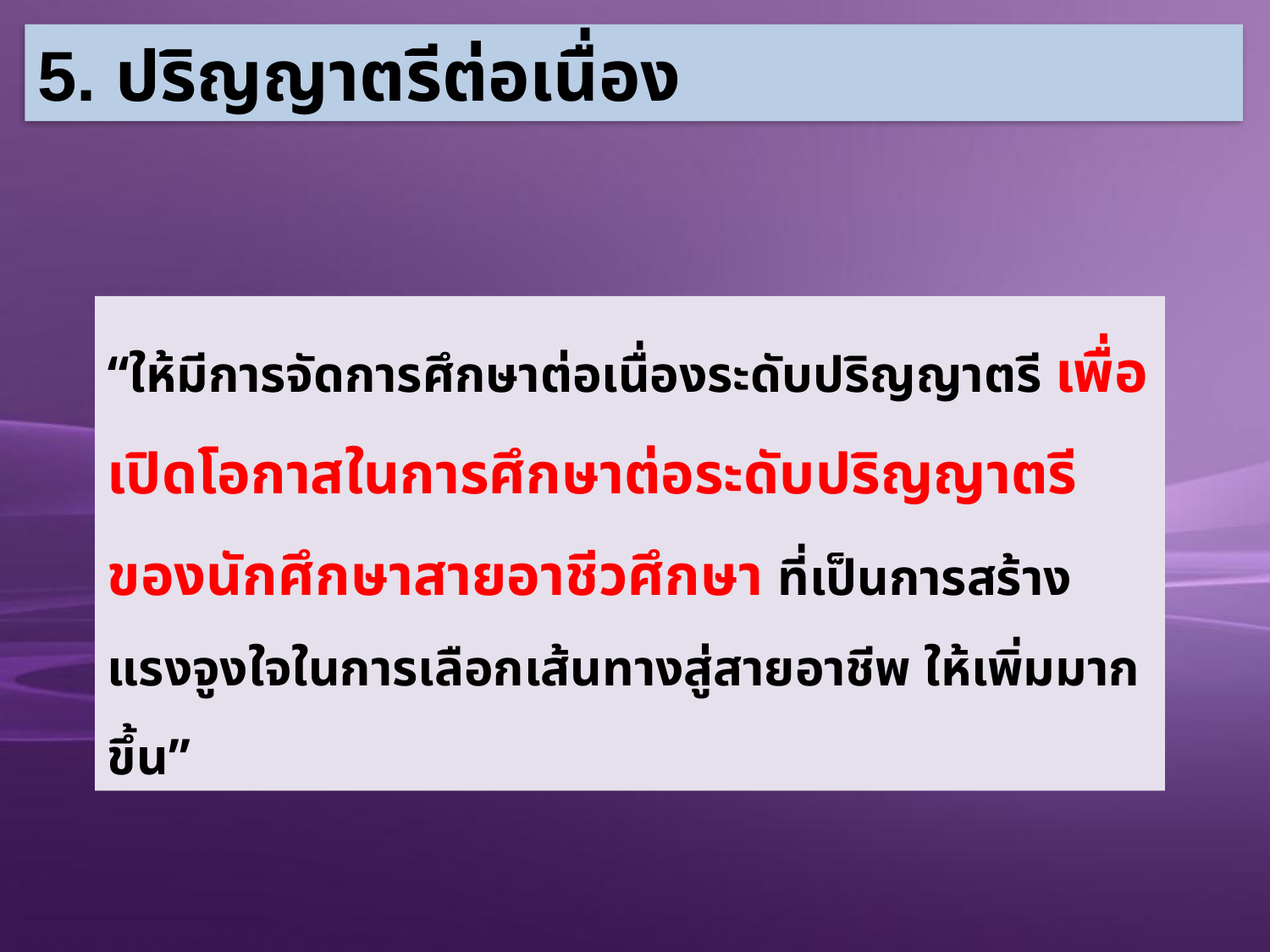

5. ปริญญาตรีต่อเนื่อง
“ให้มีการจัดการศึกษาต่อเนื่องระดับปริญญาตรี เพื่อเปิดโอกาสในการศึกษาต่อระดับปริญญาตรีของนักศึกษาสายอาชีวศึกษา ที่เป็นการสร้างแรงจูงใจในการเลือกเส้นทางสู่สายอาชีพ ให้เพิ่มมากขึ้น”